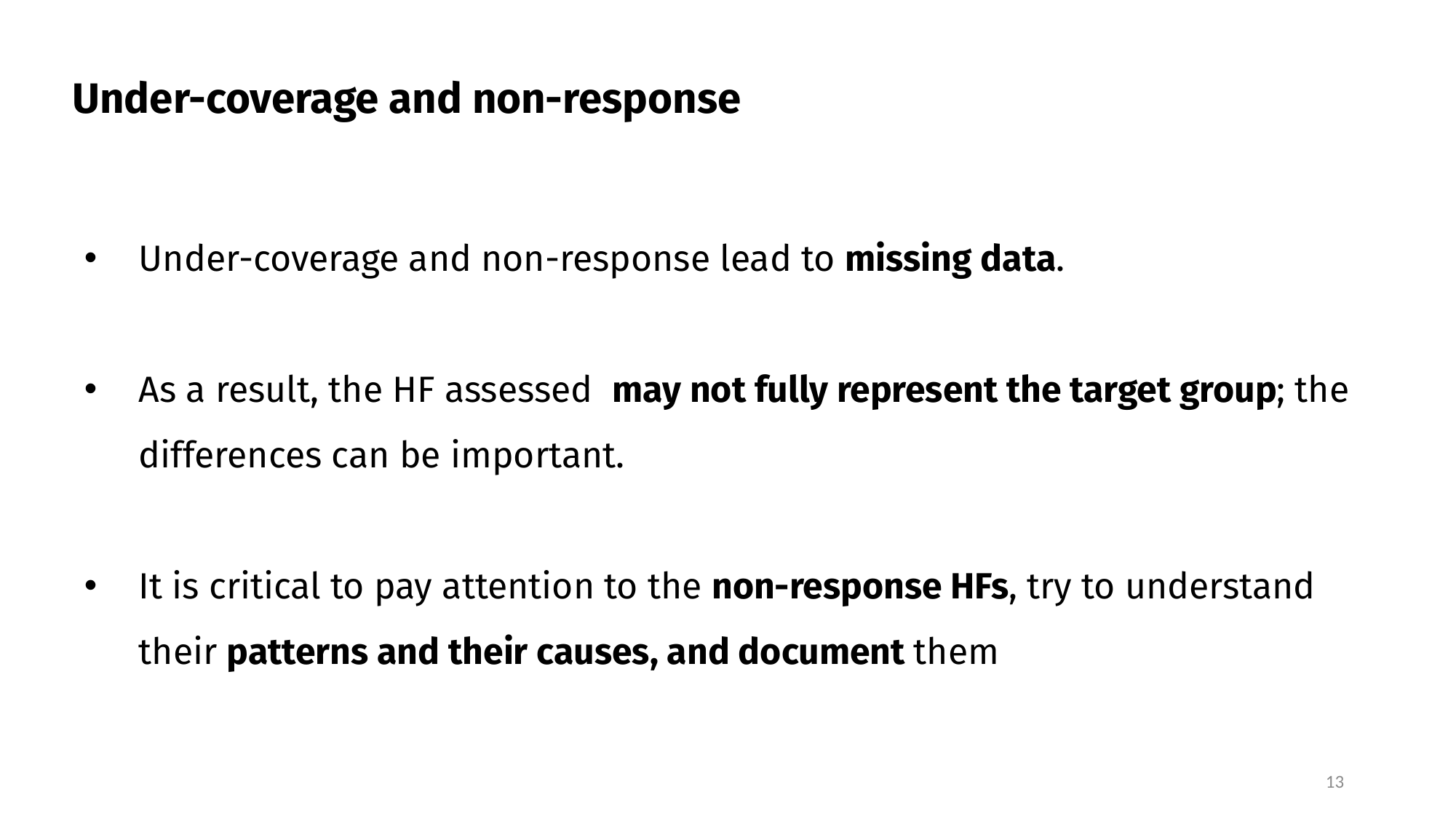

# Under-coverage and non-response
Under-coverage and non-response lead to missing data.

As a result, the HF assessed  may not fully represent the target group; the differences can be important.

It is critical to pay attention to the non-response HFs, try to understand their patterns and their causes, and document them
13